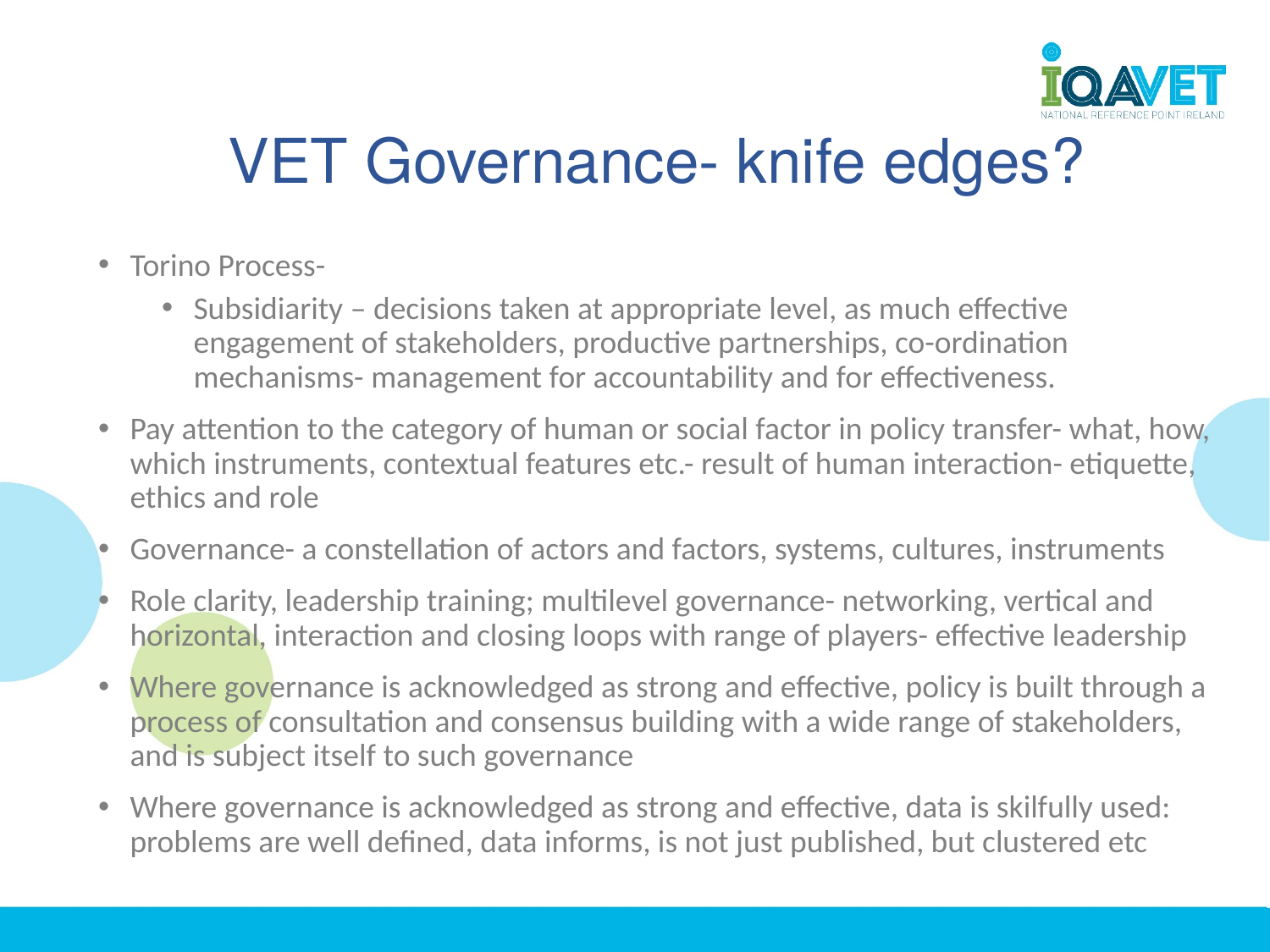

# VET Governance- knife edges?
Torino Process-
Subsidiarity – decisions taken at appropriate level, as much effective engagement of stakeholders, productive partnerships, co-ordination mechanisms- management for accountability and for effectiveness.
Pay attention to the category of human or social factor in policy transfer- what, how, which instruments, contextual features etc.- result of human interaction- etiquette, ethics and role
Governance- a constellation of actors and factors, systems, cultures, instruments
Role clarity, leadership training; multilevel governance- networking, vertical and horizontal, interaction and closing loops with range of players- effective leadership
Where governance is acknowledged as strong and effective, policy is built through a process of consultation and consensus building with a wide range of stakeholders, and is subject itself to such governance
Where governance is acknowledged as strong and effective, data is skilfully used: problems are well defined, data informs, is not just published, but clustered etc